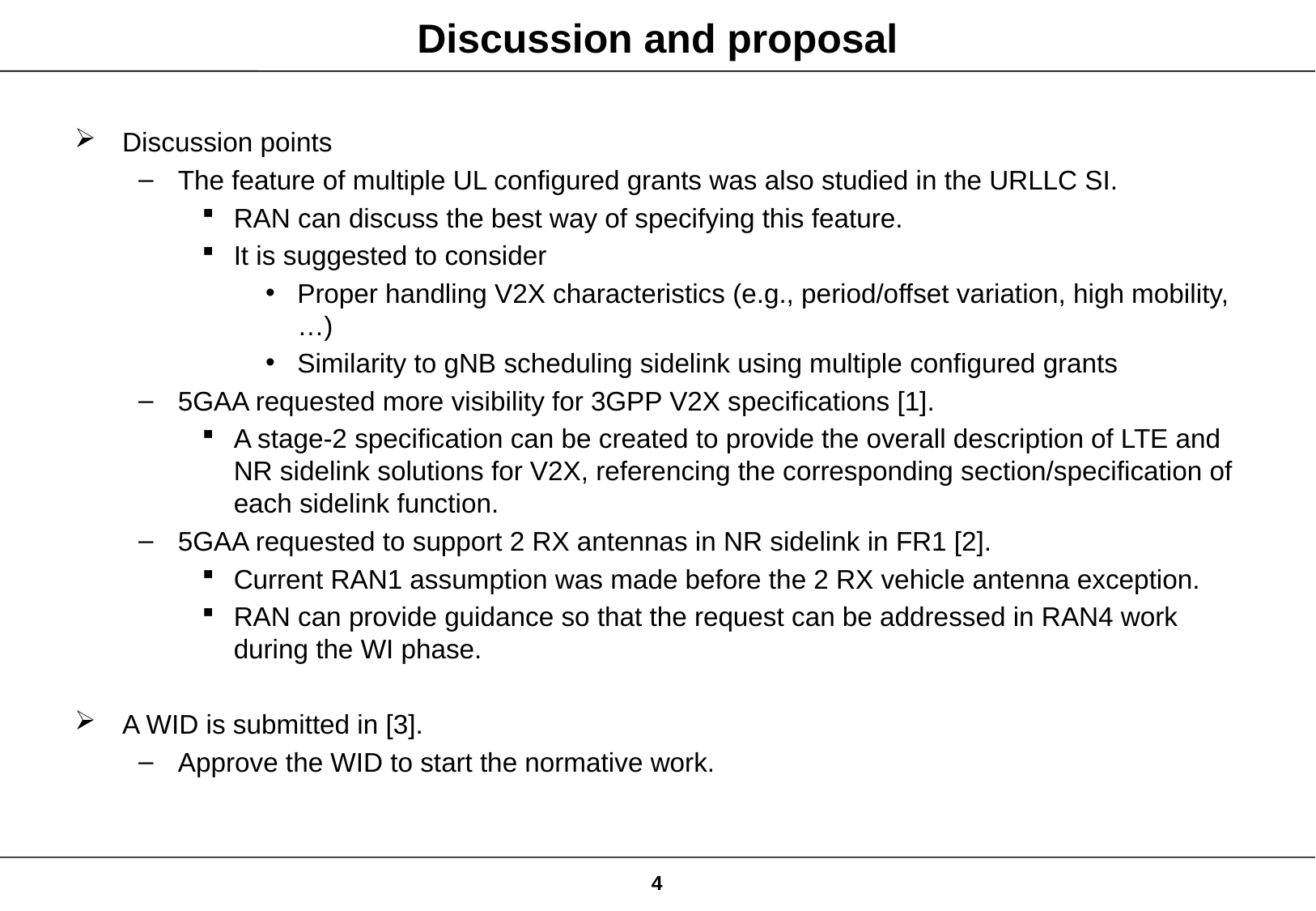

# Discussion and proposal
Discussion points
The feature of multiple UL configured grants was also studied in the URLLC SI.
RAN can discuss the best way of specifying this feature.
It is suggested to consider
Proper handling V2X characteristics (e.g., period/offset variation, high mobility, …)
Similarity to gNB scheduling sidelink using multiple configured grants
5GAA requested more visibility for 3GPP V2X specifications [1].
A stage-2 specification can be created to provide the overall description of LTE and NR sidelink solutions for V2X, referencing the corresponding section/specification of each sidelink function.
5GAA requested to support 2 RX antennas in NR sidelink in FR1 [2].
Current RAN1 assumption was made before the 2 RX vehicle antenna exception.
RAN can provide guidance so that the request can be addressed in RAN4 work during the WI phase.

A WID is submitted in [3].
Approve the WID to start the normative work.

4